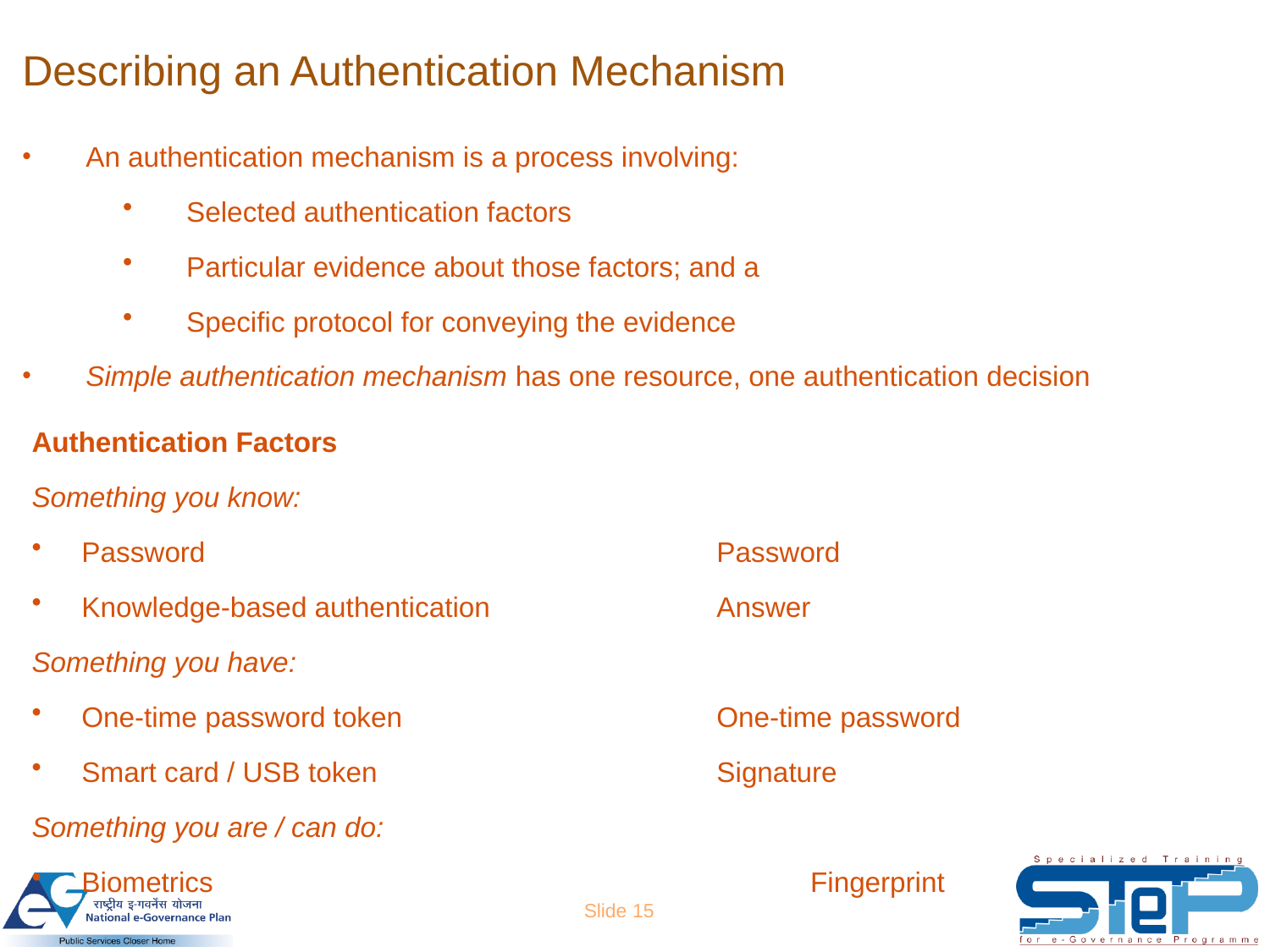

# Describing an Authentication Mechanism
An authentication mechanism is a process involving:
Selected authentication factors
Particular evidence about those factors; and a
Specific protocol for conveying the evidence
Simple authentication mechanism has one resource, one authentication decision
Authentication Factors
Something you know:
Password             			         	Password
Knowledge-based authentication		Answer
Something you have:
One-time password token		        	One-time password
Smart card / USB token			Signature
Something you are / can do:
Biometrics				            Fingerprint